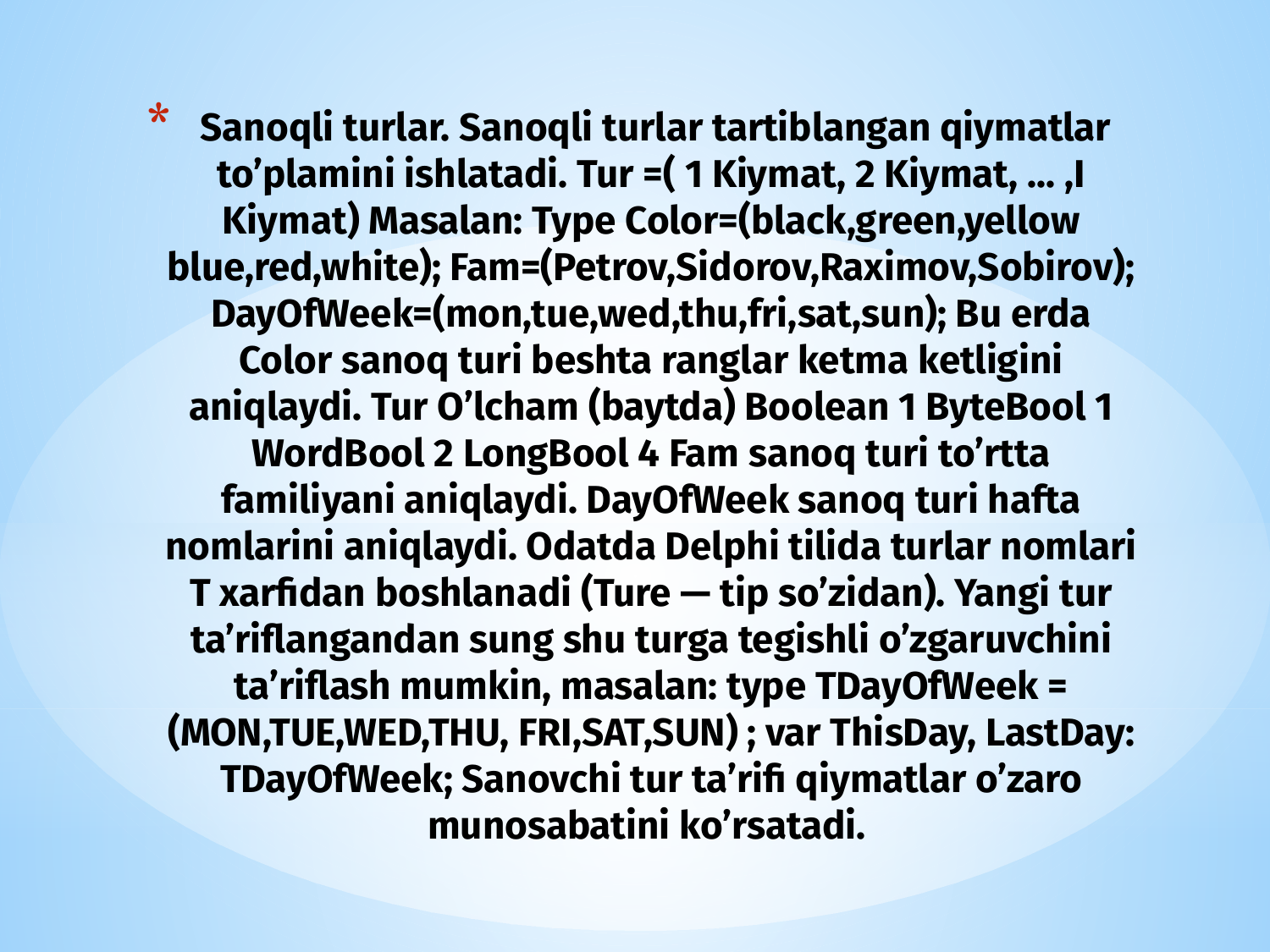

# Sanoqli turlar. Sanoqli turlar tartiblangan qiymatlar to’plamini ishlatadi. Tur =( 1 Kiymat, 2 Kiymat, ... ,I Kiymat) Masalan: Type Color=(black,green,yellow blue,red,white); Fam=(Petrov,Sidorov,Raximov,Sobirov); DayOfWeek=(mon,tue,wed,thu,fri,sat,sun); Bu erda Color sanoq turi beshta ranglar ketma ketligini aniqlaydi. Tur O’lcham (baytda) Boolean 1 ByteBool 1 WordBool 2 LongBool 4 Fam sanoq turi to’rtta familiyani aniqlaydi. DayOfWeek sanoq turi hafta nomlarini aniqlaydi. Odatda Delphi tilida turlar nomlari T xarfidan boshlanadi (Ture — tip so’zidan). Yangi tur ta’riflangandan sung shu turga tegishli o’zgaruvchini ta’riflash mumkin, masalan: type TDayOfWeek = (MON,TUE,WED,THU, FRI,SAT,SUN) ; var ThisDay, LastDay: TDayOfWeek; Sanovchi tur ta’rifi qiymatlar o’zaro munosabatini ko’rsatadi.